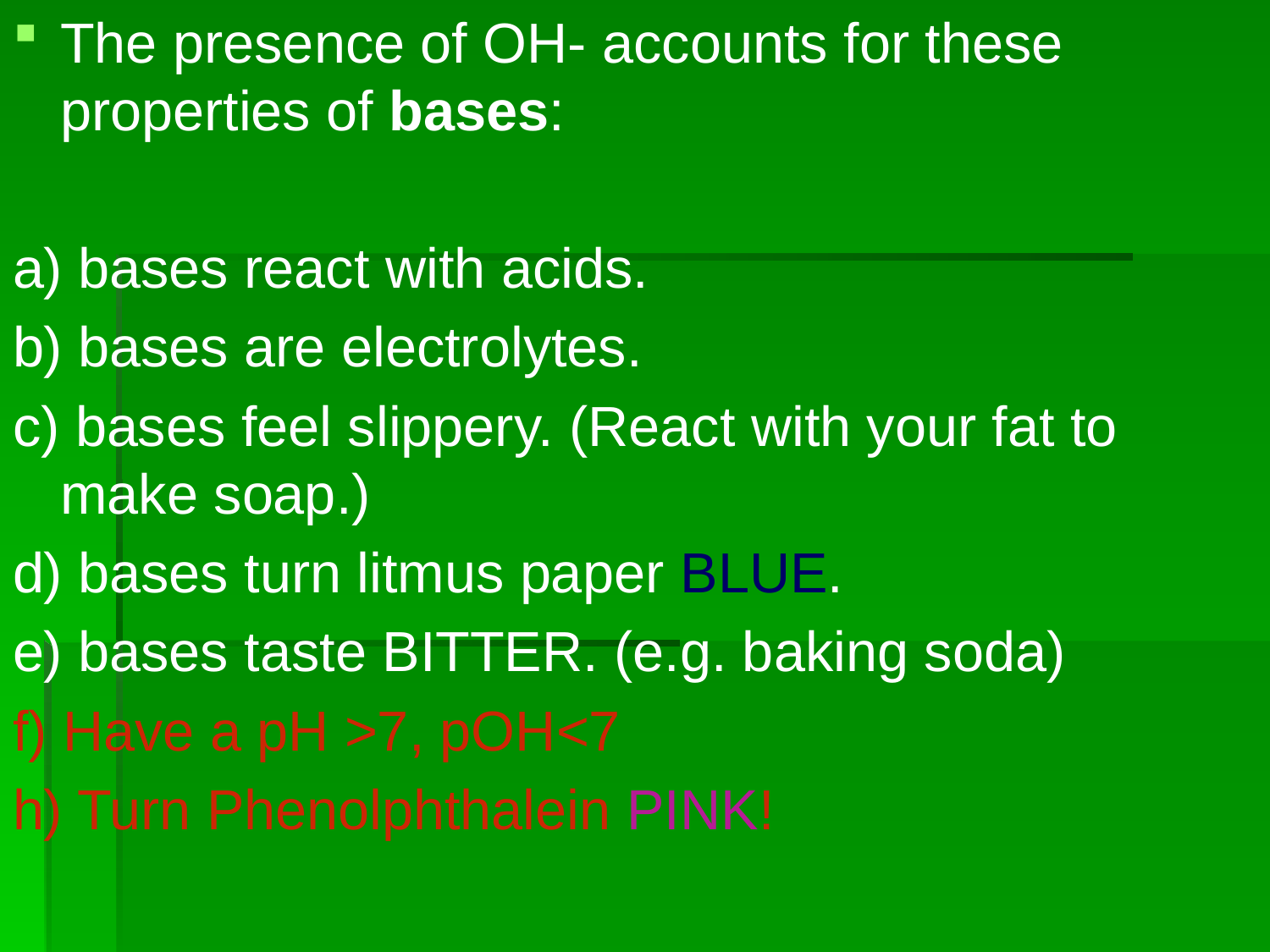

The presence of OH- accounts for these properties of bases:

a) bases react with acids.
b) bases are electrolytes.
c) bases feel slippery. (React with your fat to make soap.)
d) bases turn litmus paper BLUE.
e) bases taste BITTER. (e.g. baking soda)
f) Have a pH >7, pOH<7
h) Turn Phenolphthalein PINK!